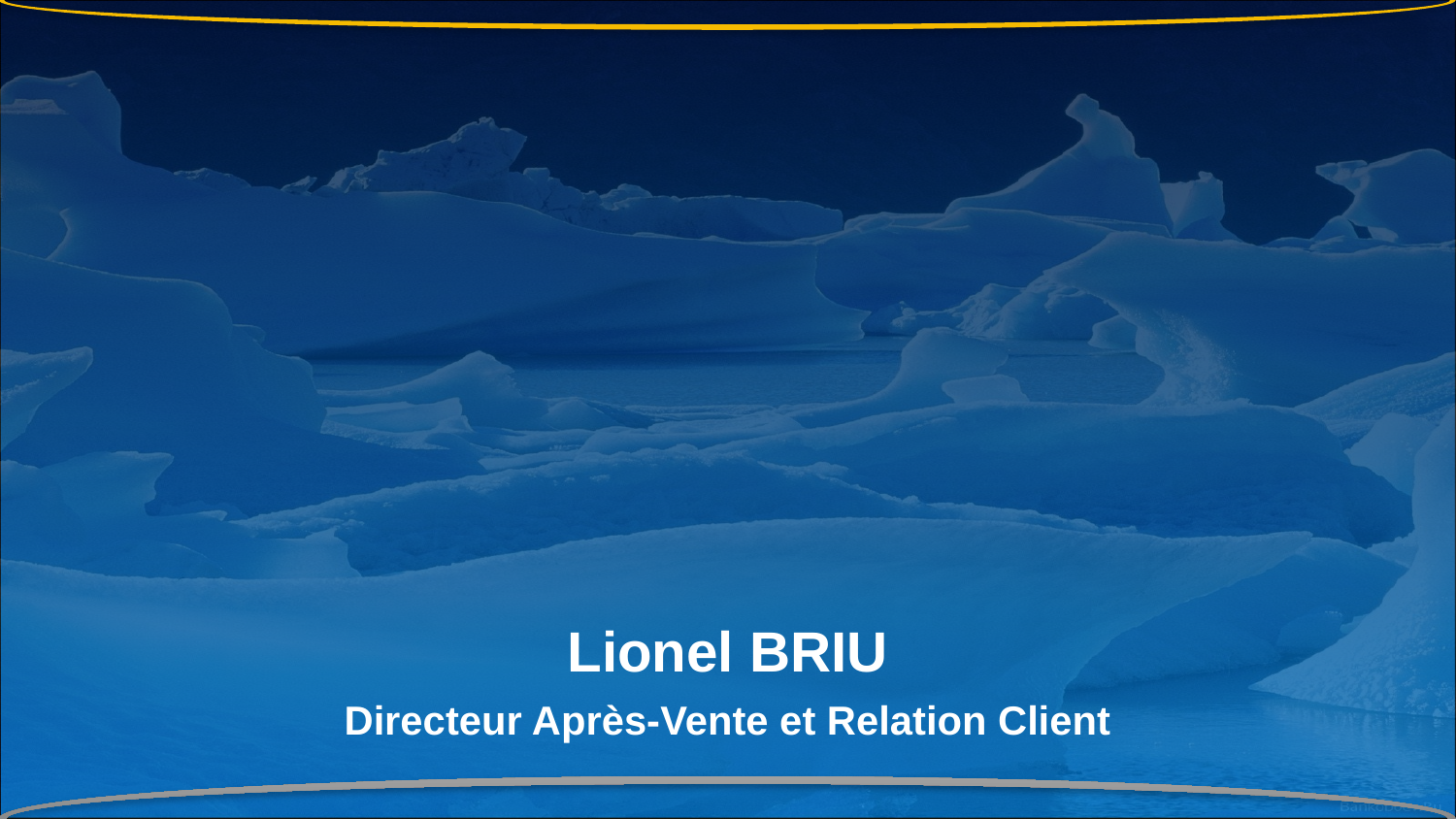

Lionel BRIU
Directeur Après-Vente et Relation Client